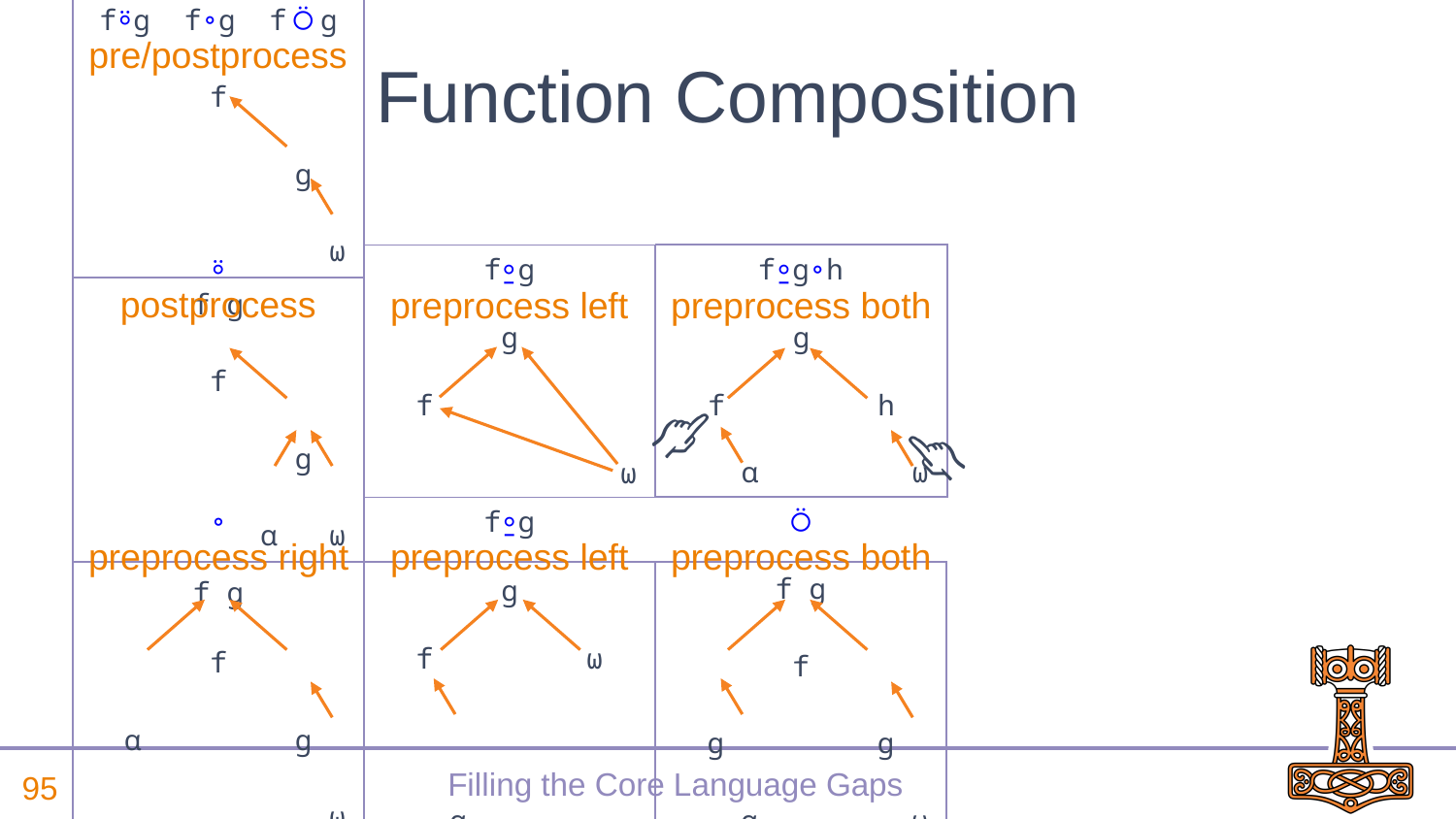

|  | g f g | g f g | g f g |
| --- | --- | --- | --- |
|  | f⍤g f∘g f⍥g f g g ⍺ ⍵ ⍺ ⍵ |  |  |
|  | f g f g g ⍺ ⍵ ⍺ ⍵ |  |  |
|  | f g f ⍺ g ⍺ ⍵ ⍺ ⍵ | ⍺ ⍺ ⍺ ⍵ | f g f g g ⍺ ⍺ ⍺ ⍵ |
pre/postprocess
Function Composition
 f g

 ⍛
 f⍛g∘h

⍤
postprocess
preprocess both
preprocess left
     g

f         h
  ⍺         ⍵
     g

f
            ⍵
👈
👉
 f g

∘
preprocess right
⍛
preprocess left
⍥
preprocess both
     g

f         ⍵